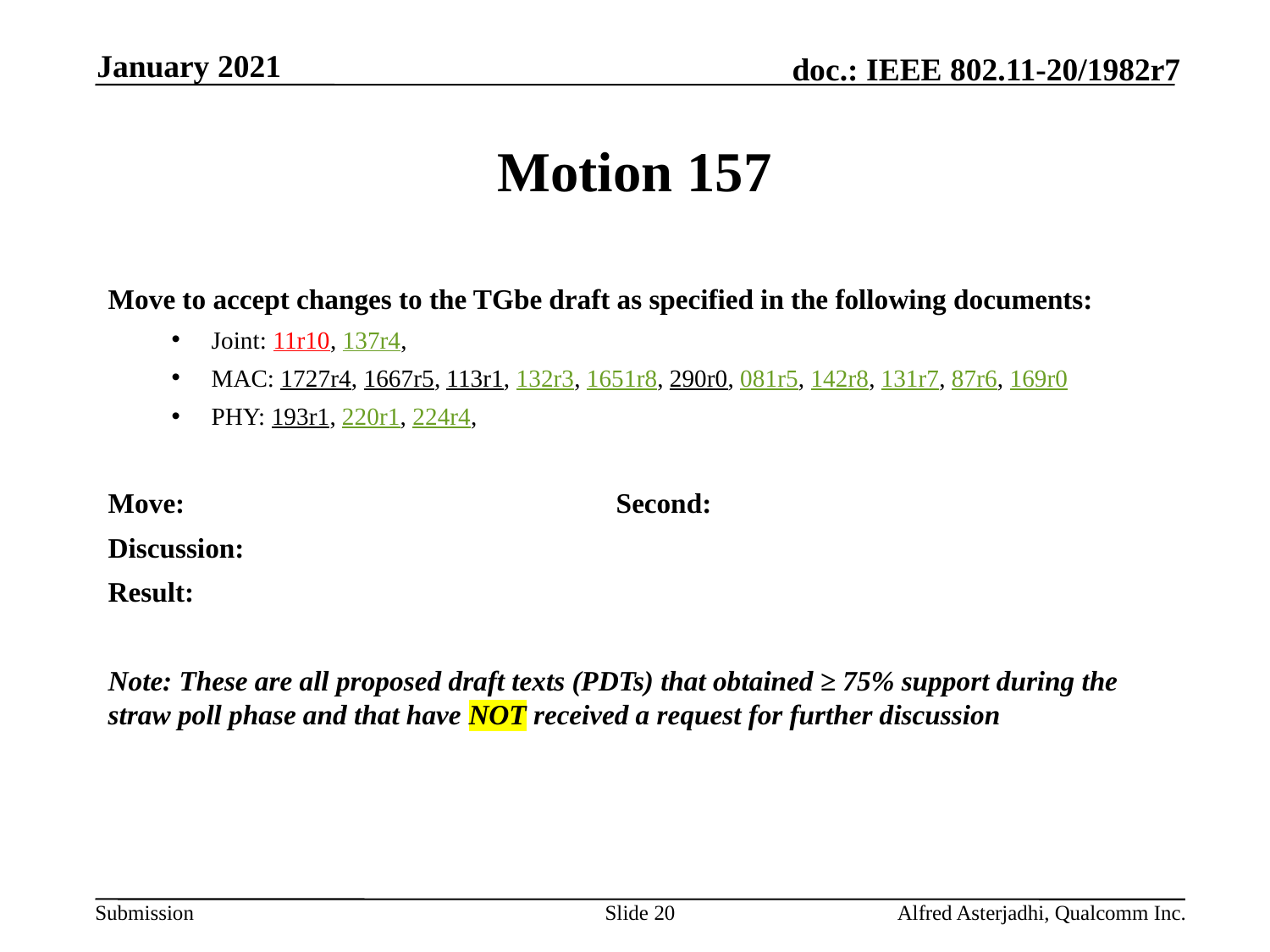

January 2021
# Motion 157
Move to accept changes to the TGbe draft as specified in the following documents:
Joint: 11r10, 137r4,
MAC: 1727r4, 1667r5, 113r1, 132r3, 1651r8, 290r0, 081r5, 142r8, 131r7, 87r6, 169r0
PHY: 193r1, 220r1, 224r4,

Move: 				Second:
Discussion:
Result:

Note: These are all proposed draft texts (PDTs) that obtained ≥ 75% support during the straw poll phase and that have NOT received a request for further discussion
Slide 20
Alfred Asterjadhi, Qualcomm Inc.